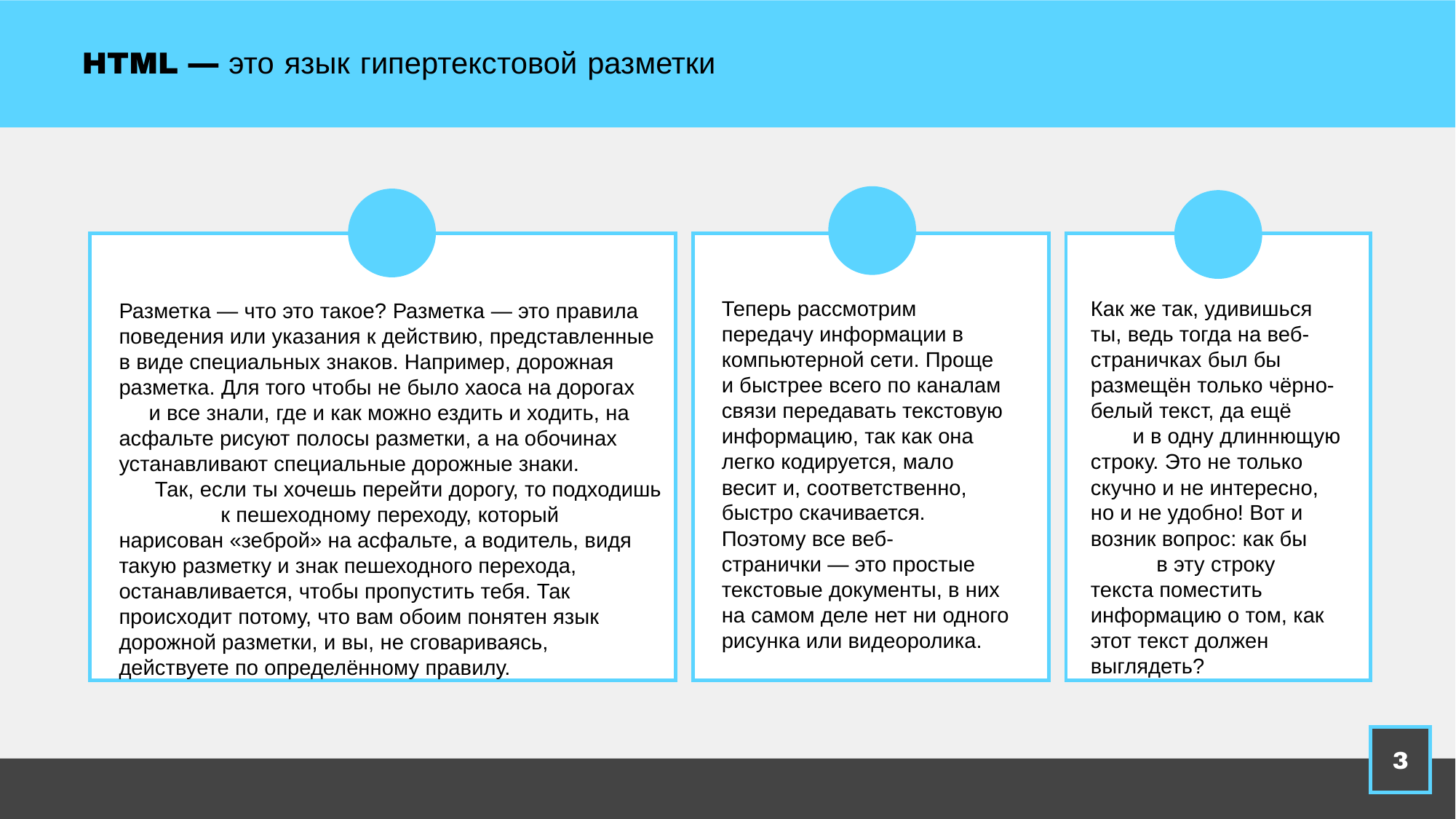

# HTML — это язык гипертекстовой разметки

Теперь рассмотрим передачу информации в компьютерной сети. Проще  и быстрее всего по каналам связи передавать текстовую информацию, так как она легко кодируется, мало весит и, соответственно, быстро скачивается. Поэтому все веб-странички — это простые текстовые документы, в них на самом деле нет ни одного рисунка или видеоролика.
Как же так, удивишься ты, ведь тогда на веб-страничках был бы размещён только чёрно-белый текст, да ещё                и в одну длиннющую строку. Это не только скучно и не интересно, но и не удобно! Вот и возник вопрос: как бы                 в эту строку текста поместить информацию о том, как этот текст должен выглядеть?
Разметка — что это такое? Разметка — это правила поведения или указания к действию, представленные в виде специальных знаков. Например, дорожная разметка. Для того чтобы не было хаоса на дорогах          и все знали, где и как можно ездить и ходить, на асфальте рисуют полосы разметки, а на обочинах устанавливают специальные дорожные знаки.                     Так, если ты хочешь перейти дорогу, то подходишь                  к пешеходному переходу, который нарисован «зеброй» на асфальте, а водитель, видя такую разметку и знак пешеходного перехода, останавливается, чтобы пропустить тебя. Так происходит потому, что вам обоим понятен язык дорожной разметки, и вы, не сговариваясь, действуете по определённому правилу.

3